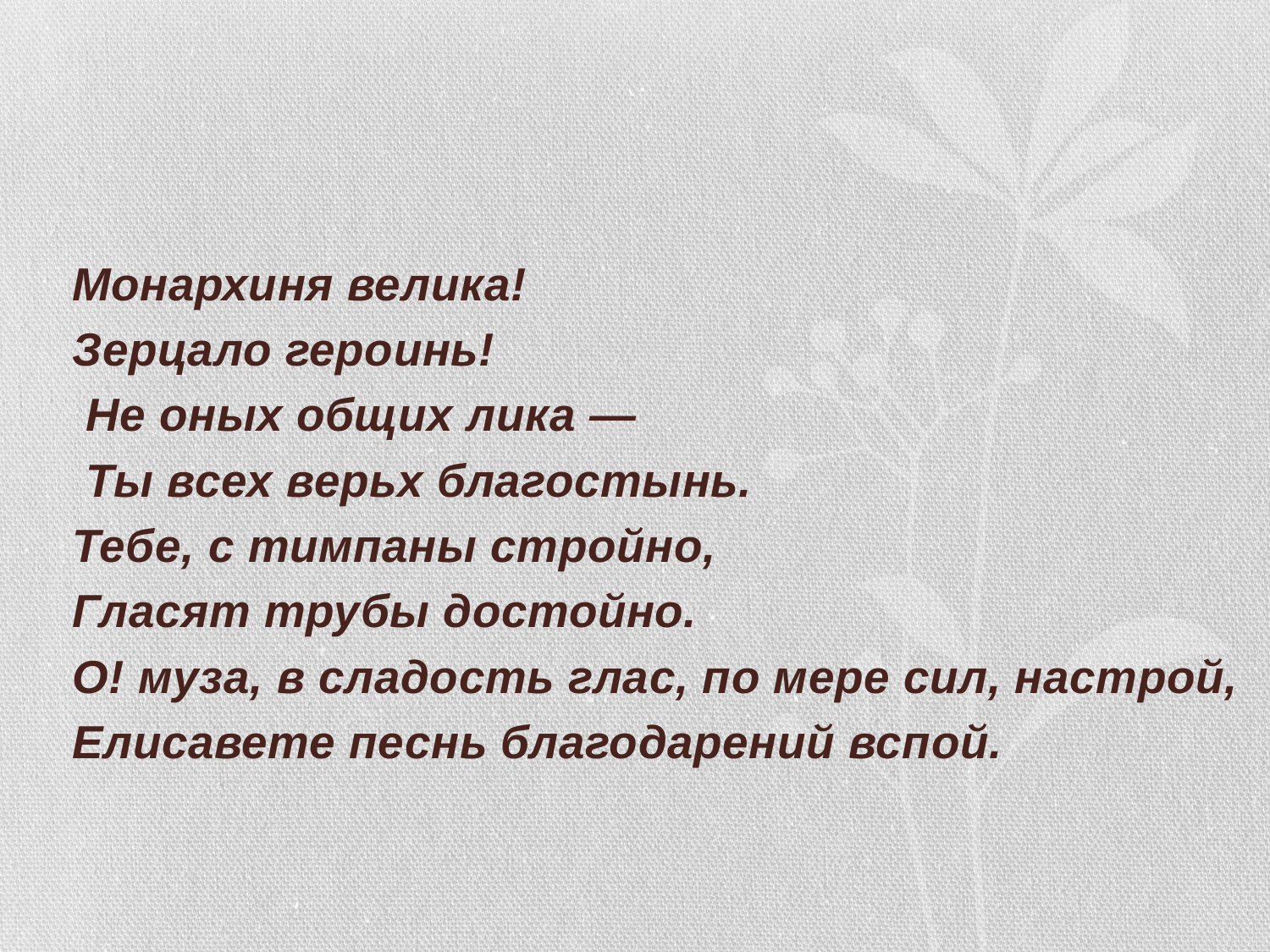

#
Монархиня велика!
Зерцало героинь!
 Не оных общих лика —
 Ты всех верьх благостынь.
Тебе, с тимпаны стройно,
Гласят трубы достойно.
О! муза, в сладость глас, по мере сил, настрой,
Елисавете песнь благодарений вспой.